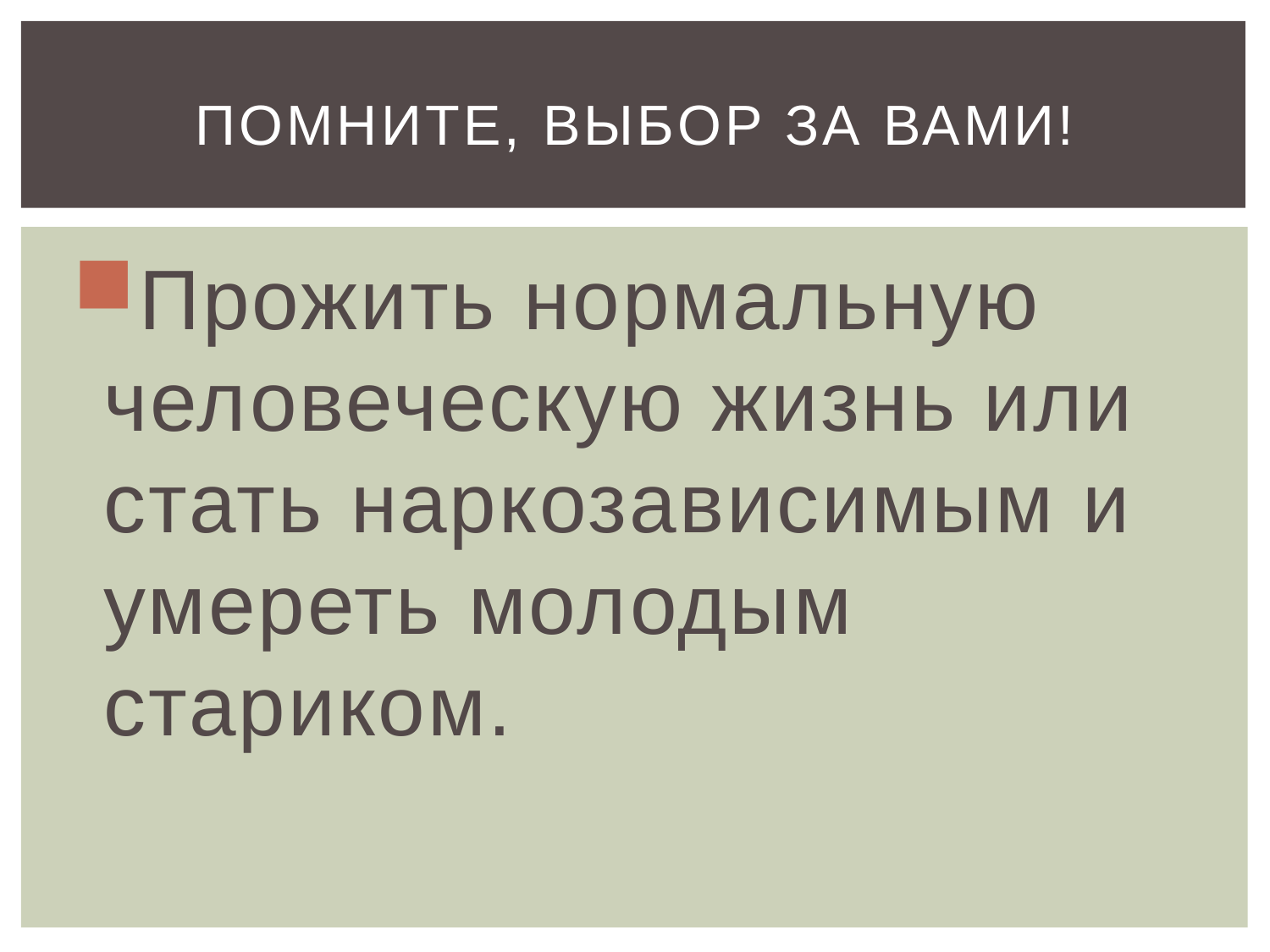

# Помните, выбор за вами!
Прожить нормальную человеческую жизнь или стать наркозависимым и умереть молодым стариком.